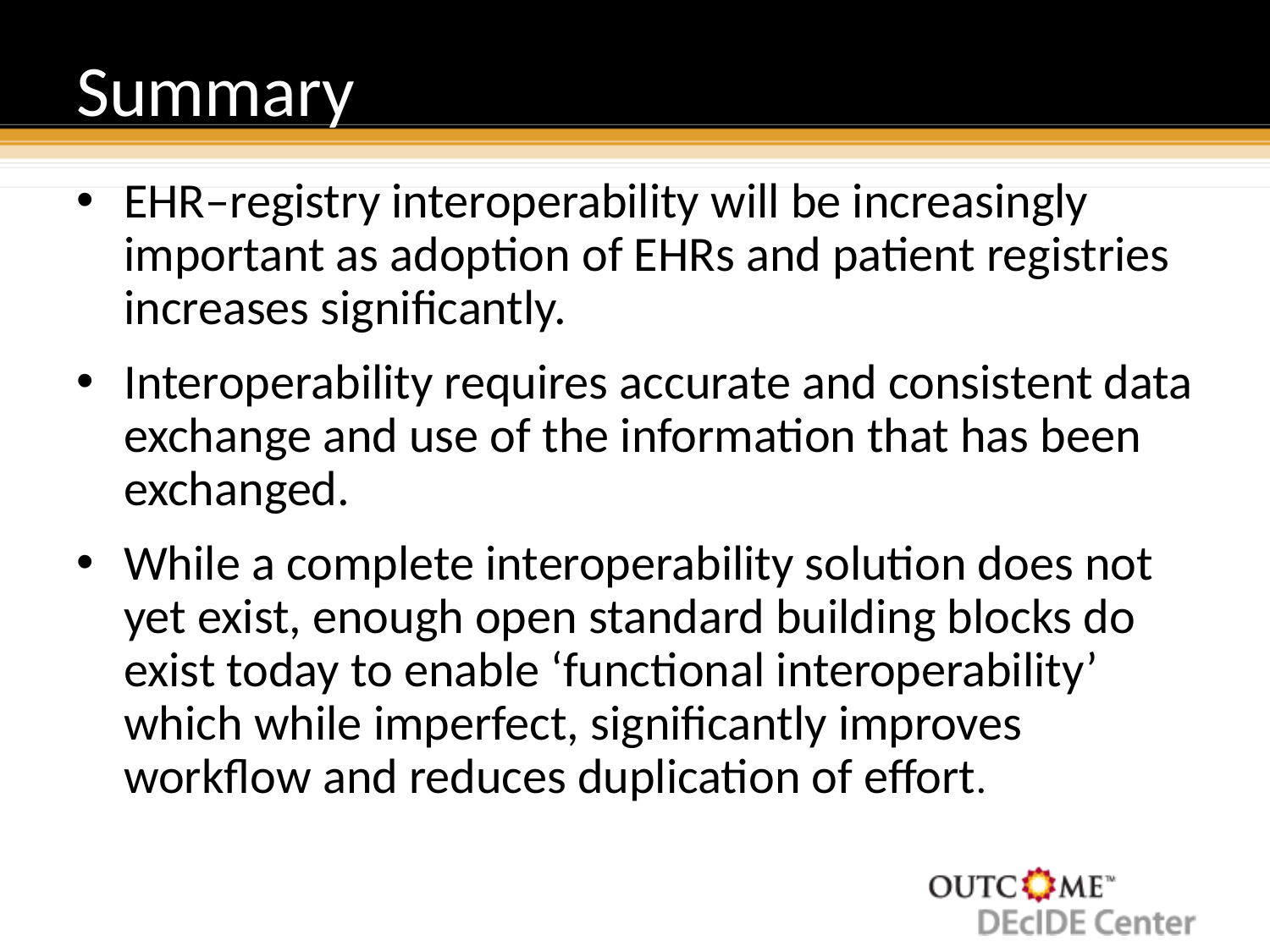

# Summary
EHR–registry interoperability will be increasingly important as adoption of EHRs and patient registries increases significantly.
Interoperability requires accurate and consistent data exchange and use of the information that has been exchanged.
While a complete interoperability solution does not yet exist, enough open standard building blocks do exist today to enable ‘functional interoperability’ which while imperfect, significantly improves workflow and reduces duplication of effort.